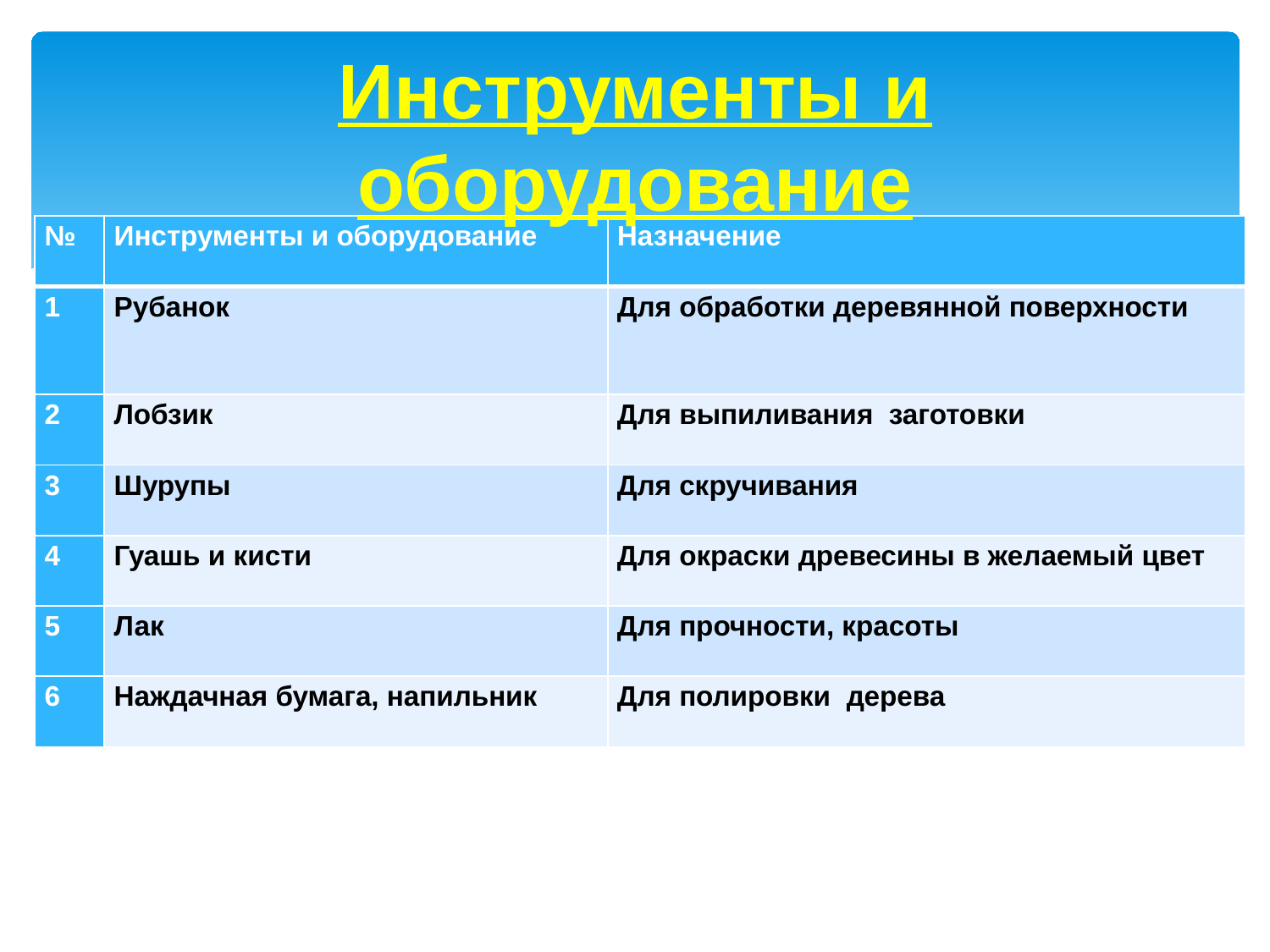

# Инструменты и оборудование
| № | Инструменты и оборудование | Назначение |
| --- | --- | --- |
| 1 | Рубанок | Для обработки деревянной поверхности |
| 2 | Лобзик | Для выпиливания заготовки |
| 3 | Шурупы | Для скручивания |
| 4 | Гуашь и кисти | Для окраски древесины в желаемый цвет |
| 5 | Лак | Для прочности, красоты |
| 6 | Наждачная бумага, напильник | Для полировки дерева |